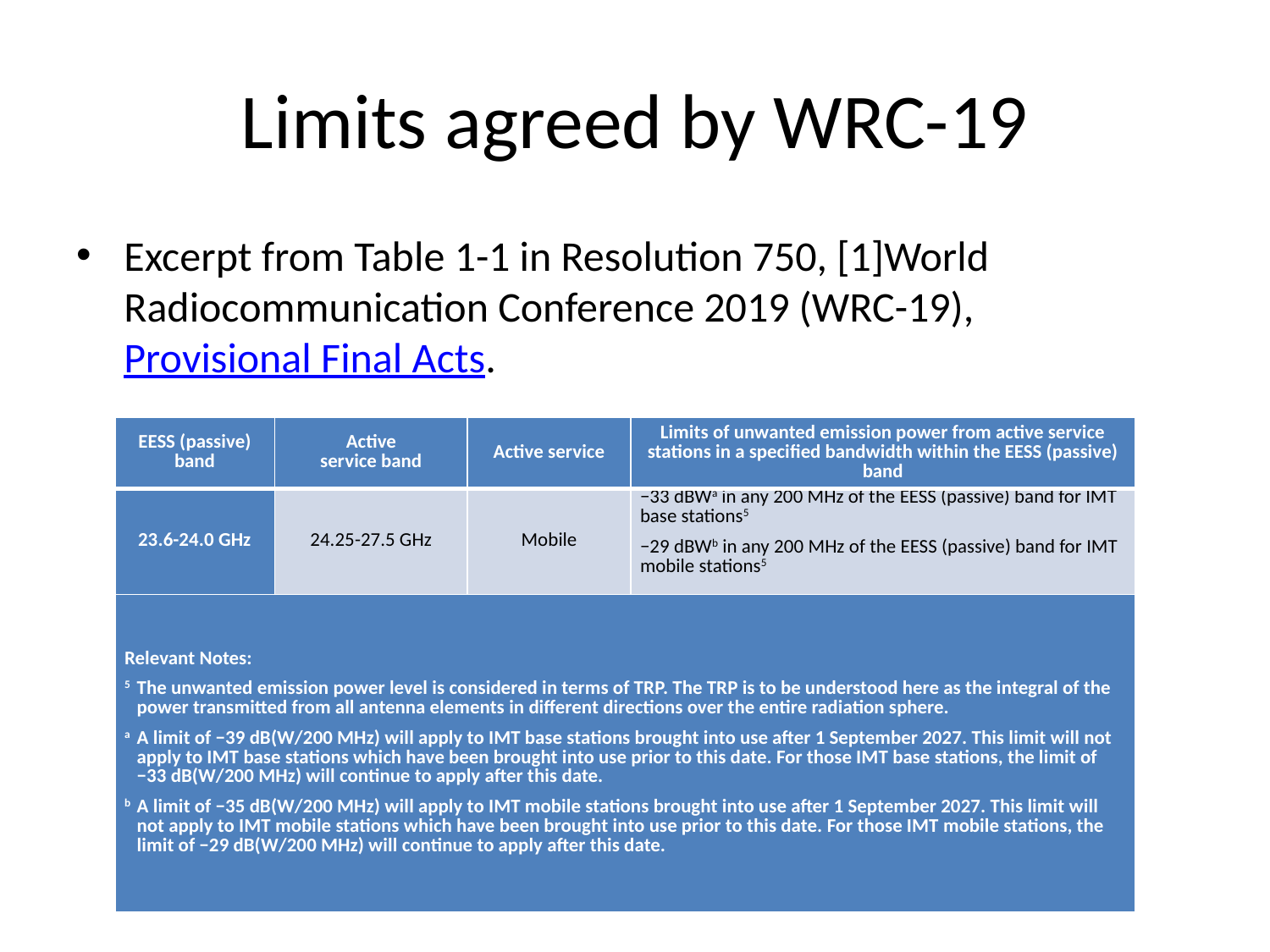

# Limits agreed by WRC-19
Excerpt from Table 1-1 in Resolution 750, [1]World Radiocommunication Conference 2019 (WRC-19),
Provisional Final Acts.
| EESS (passive) band | Active service band | Active service | Limits of unwanted emission power from active service stations in a specified bandwidth within the EESS (passive) band |
| --- | --- | --- | --- |
| 23.6-24.0 GHz | 24.25-27.5 GHz | Mobile | −33 dBWa in any 200 MHz of the EESS (passive) band for IMT base stations5 −29 dBWb in any 200 MHz of the EESS (passive) band for IMT mobile stations5 |
| Relevant Notes: 5 The unwanted emission power level is considered in terms of TRP. The TRP is to be understood here as the integral of the power transmitted from all antenna elements in different directions over the entire radiation sphere. a A limit of −39 dB(W/200 MHz) will apply to IMT base stations brought into use after 1 September 2027. This limit will not apply to IMT base stations which have been brought into use prior to this date. For those IMT base stations, the limit of −33 dB(W/200 MHz) will continue to apply after this date. b A limit of −35 dB(W/200 MHz) will apply to IMT mobile stations brought into use after 1 September 2027. This limit will not apply to IMT mobile stations which have been brought into use prior to this date. For those IMT mobile stations, the limit of −29 dB(W/200 MHz) will continue to apply after this date. |  |  |  |